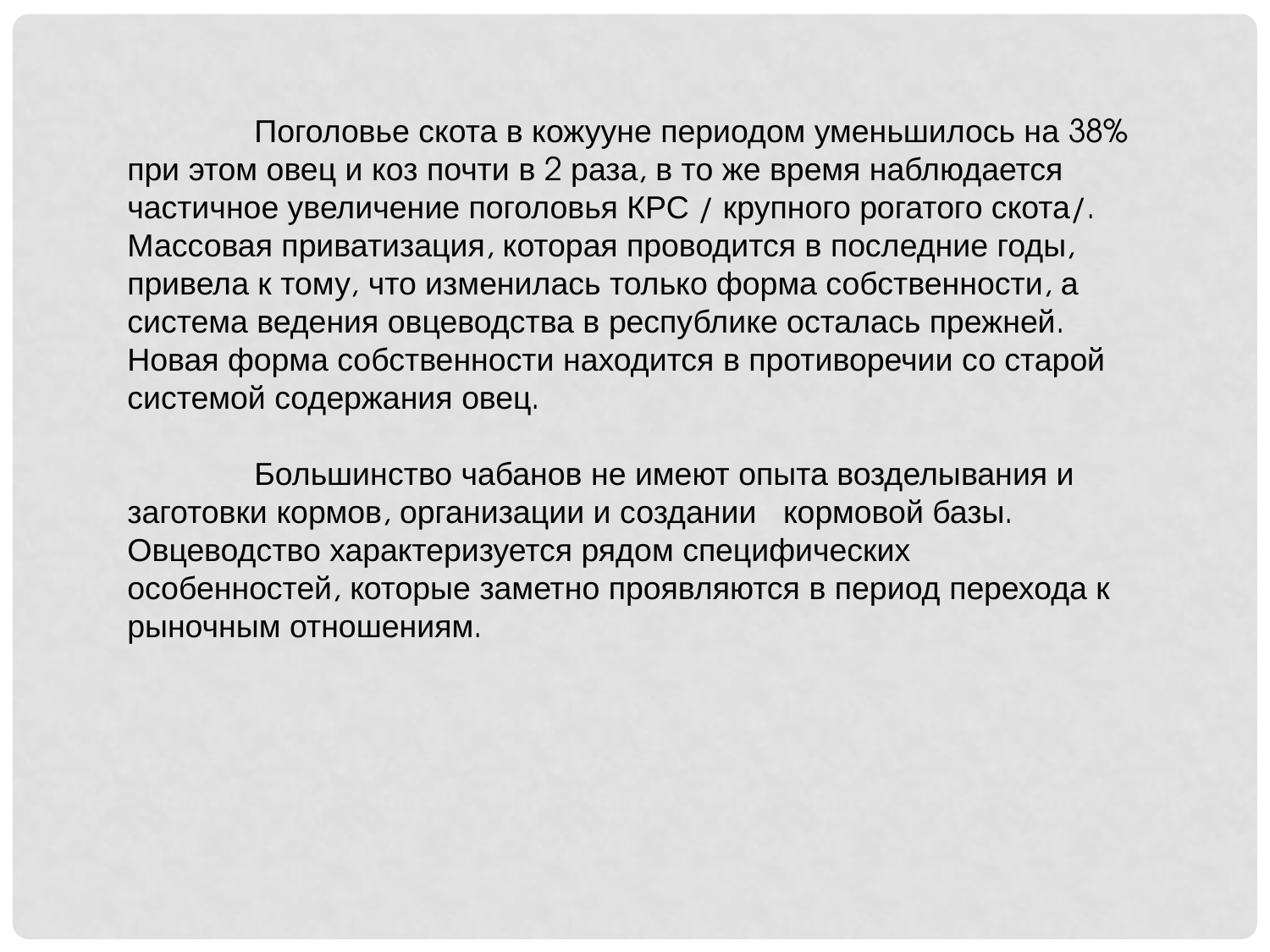

Поголовье скота в кожууне периодом уменьшилось на 38% при этом овец и коз почти в 2 раза, в то же время наблюдается частичное увеличение поголовья КРС / крупного рогатого скота/. Массовая приватизация, которая проводится в последние годы, привела к тому, что изменилась только форма собственности, а система ведения овцеводства в республике осталась прежней. Новая форма собственности находится в противоречии со старой системой содержания овец.

	Большинство чабанов не имеют опыта возделывания и заготовки кормов, организации и создании   кормовой базы. Овцеводство характеризуется рядом специфических особенностей, которые заметно проявляются в период перехода к рыночным отношениям.